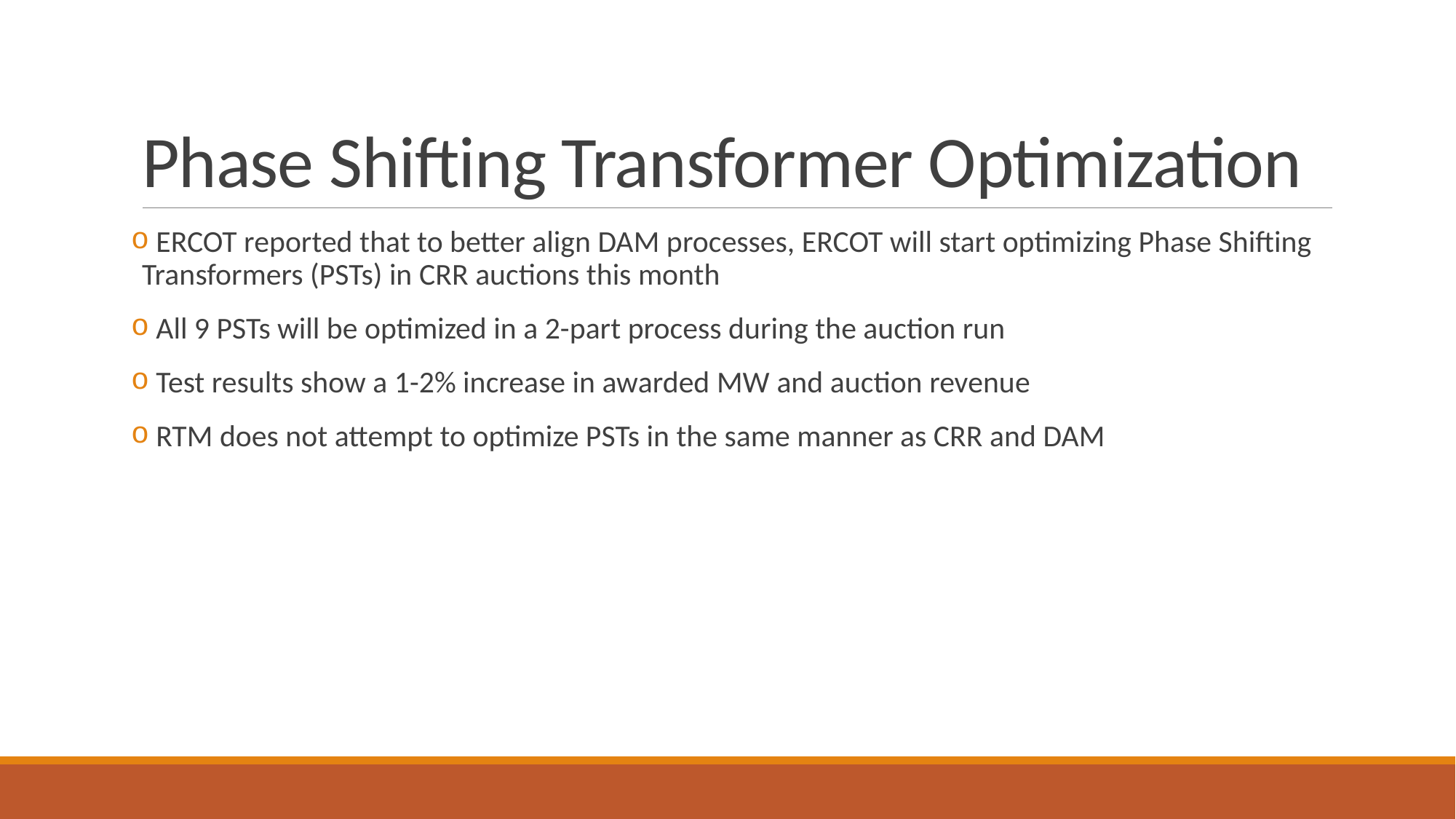

# Phase Shifting Transformer Optimization
 ERCOT reported that to better align DAM processes, ERCOT will start optimizing Phase Shifting Transformers (PSTs) in CRR auctions this month
 All 9 PSTs will be optimized in a 2-part process during the auction run
 Test results show a 1-2% increase in awarded MW and auction revenue
 RTM does not attempt to optimize PSTs in the same manner as CRR and DAM